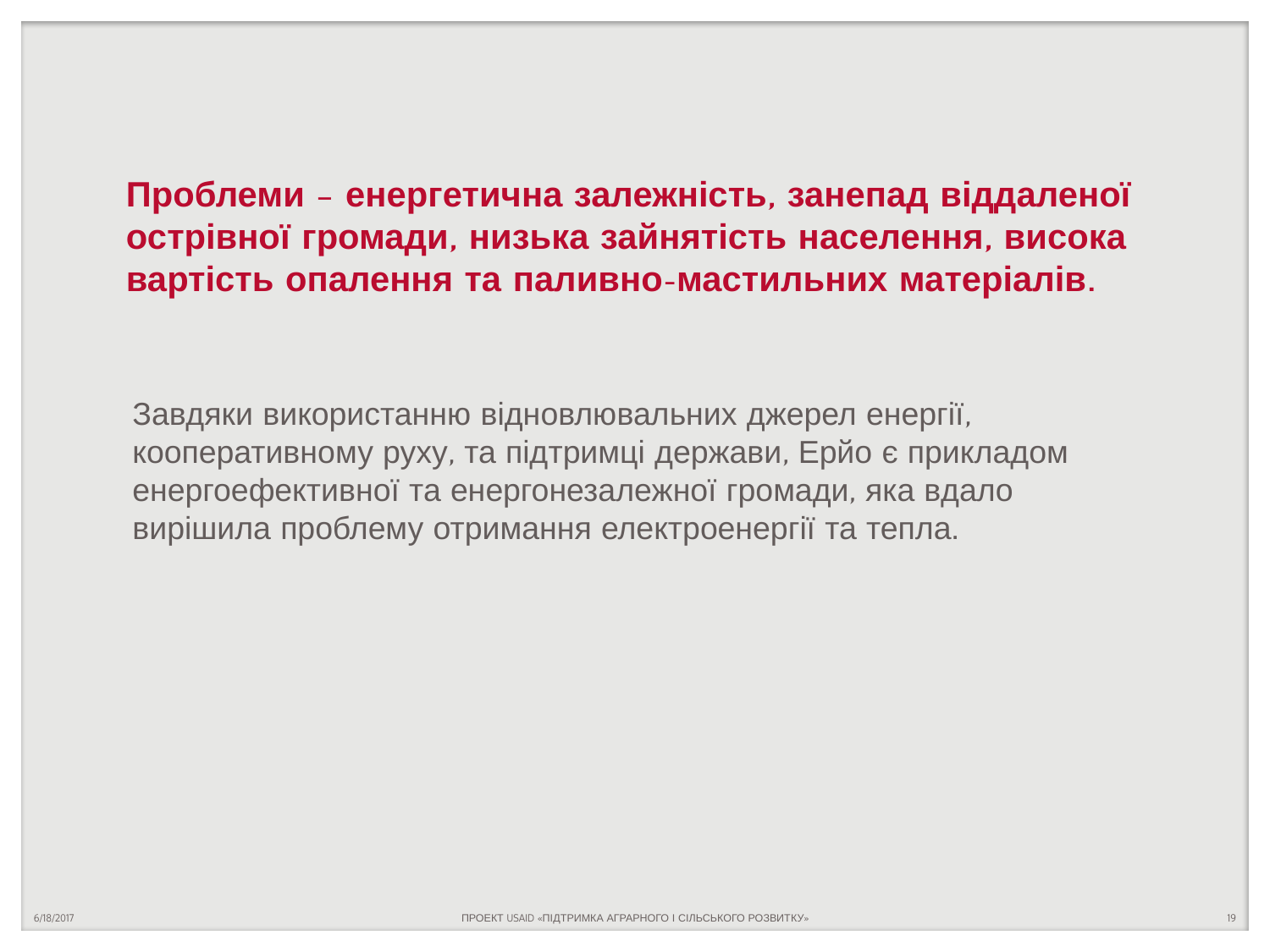

# Проблеми – енергетична залежність, занепад віддаленої острівної громади, низька зайнятість населення, висока вартість опалення та паливно-мастильних матеріалів.
	Завдяки використанню відновлювальних джерел енергії, кооперативному руху, та підтримці держави, Ерйо є прикладом енергоефективної та енергонезалежної громади, яка вдало вирішила проблему отримання електроенергії та тепла.

6/18/2017
ПРОЕКТ USAID «ПІДТРИМКА АГРАРНОГО І СІЛЬСЬКОГО РОЗВИТКУ»
19